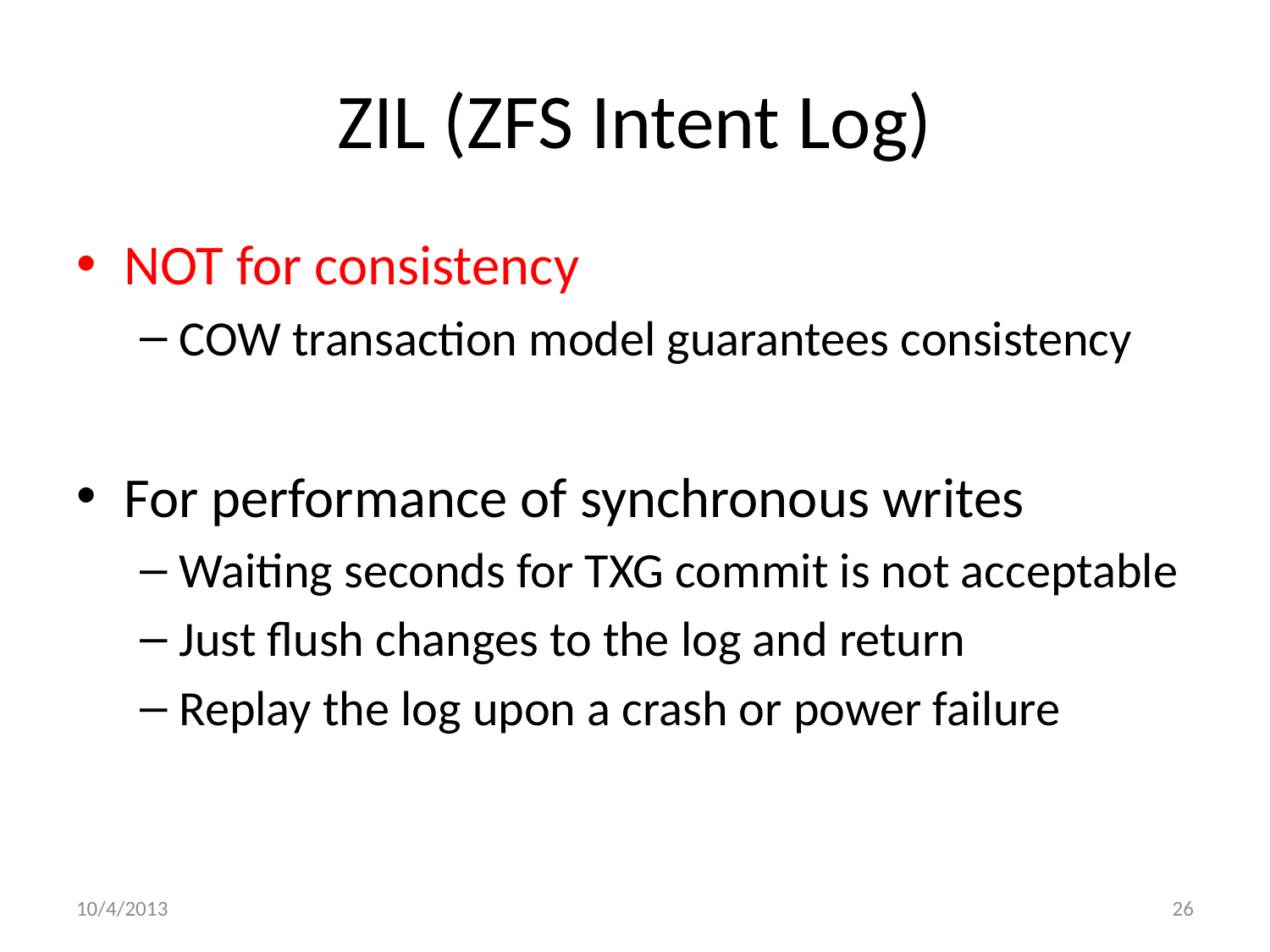

# ZIL (ZFS Intent Log)
NOT for consistency
COW transaction model guarantees consistency

For performance of synchronous writes
Waiting seconds for TXG commit is not acceptable
Just flush changes to the log and return
Replay the log upon a crash or power failure

10/4/2013
26